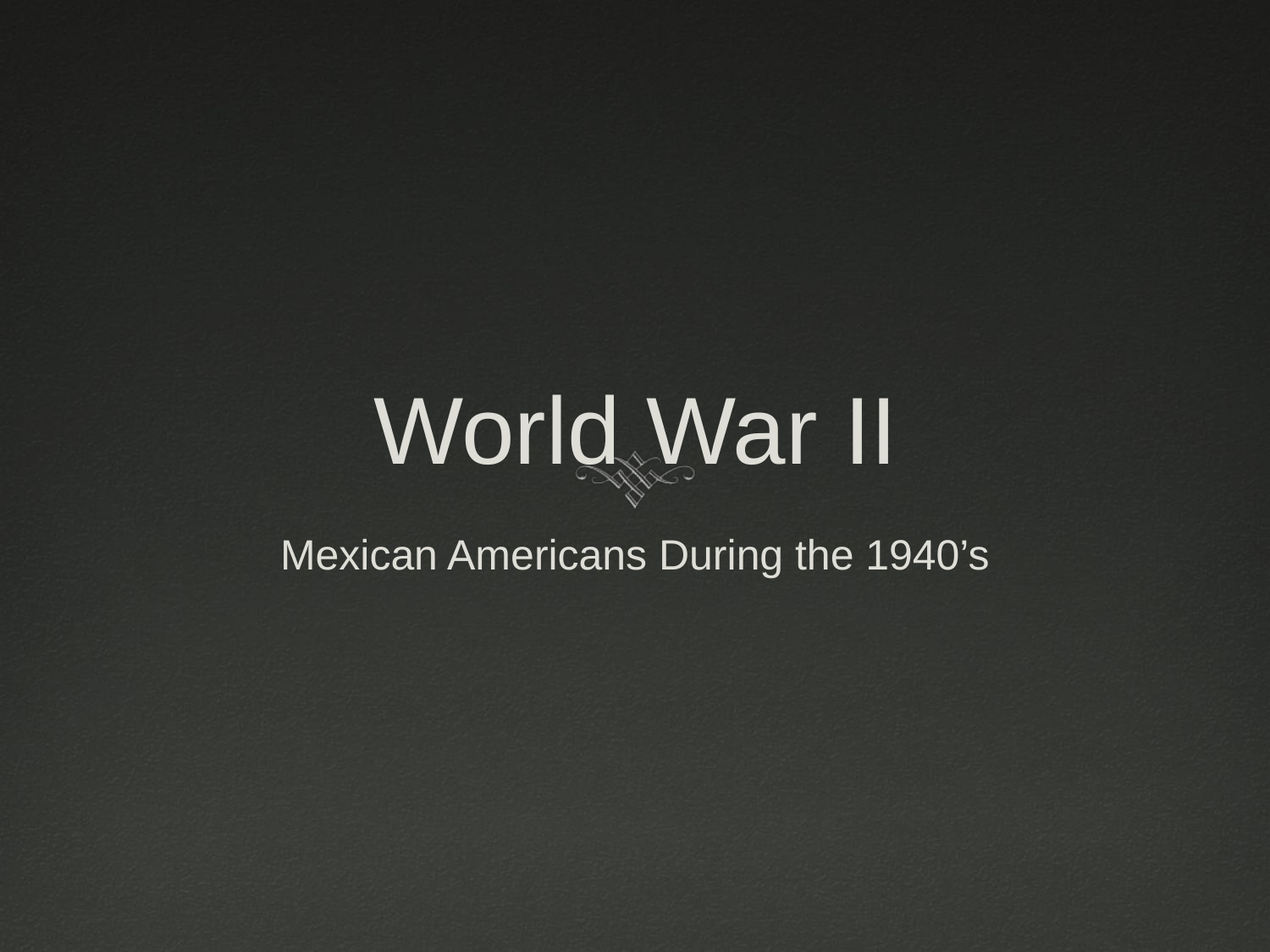

# World War II
Mexican Americans During the 1940’s